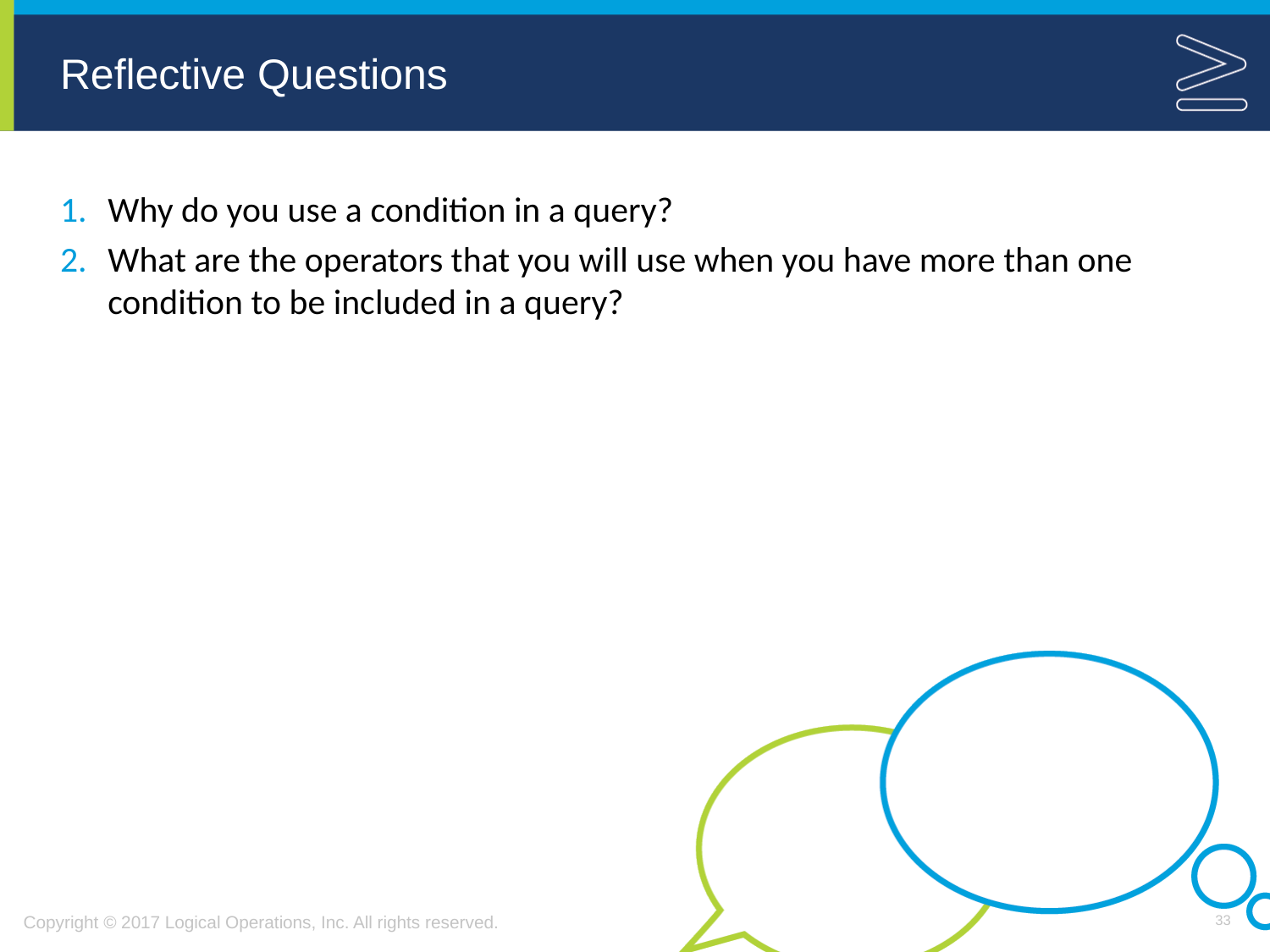

# Reflective Questions
Why do you use a condition in a query?
What are the operators that you will use when you have more than one condition to be included in a query?
33